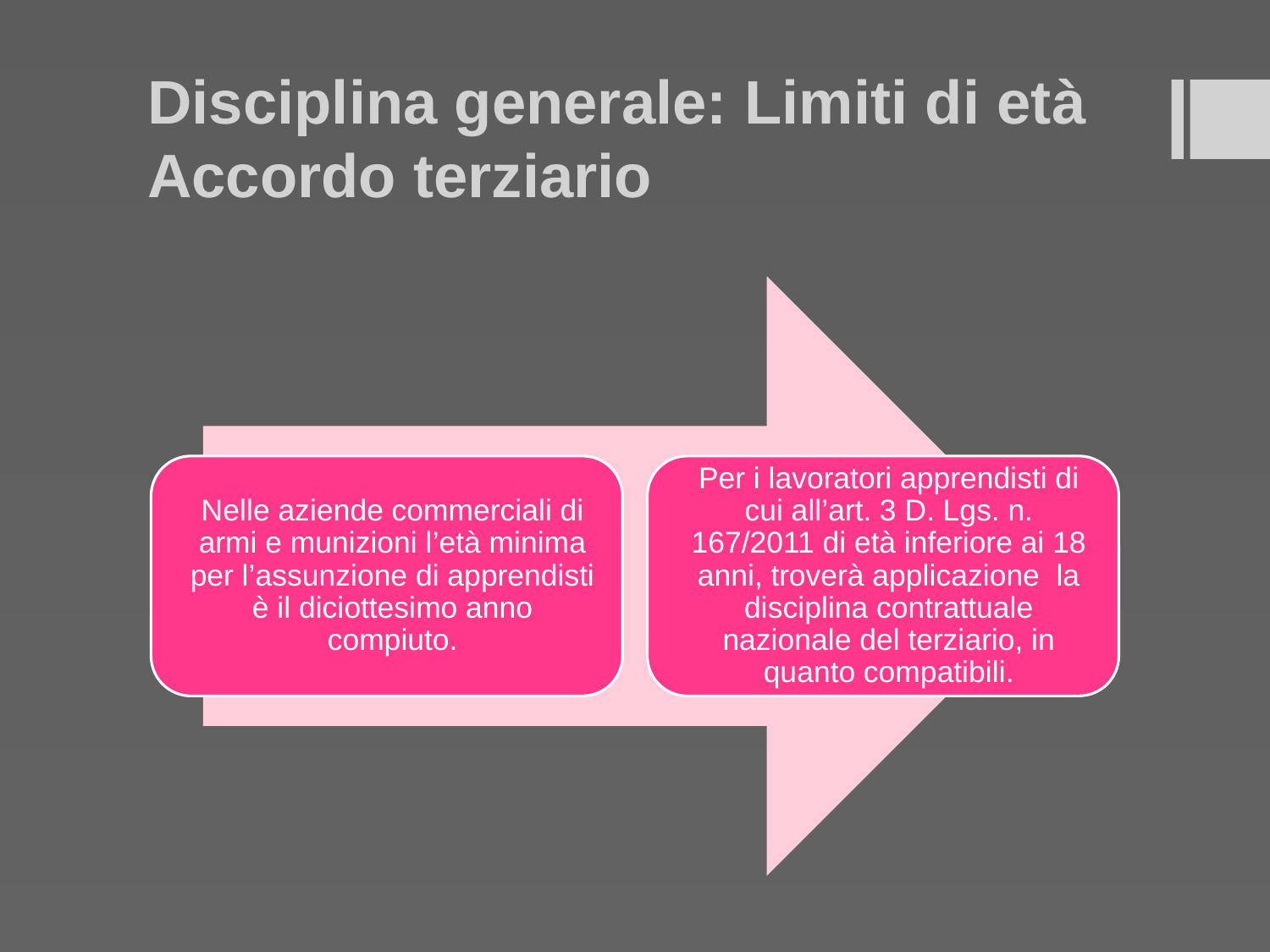

# Disciplina generale: Limiti di età Accordo terziario
Nelle aziende commerciali di armi e munizioni l’età minima per l’assunzione di apprendisti è il diciottesimo anno compiuto.
Per i lavoratori apprendisti di cui all’art. 3 D. Lgs. n. 167/2011 di età inferiore ai 18 anni, troverà applicazione  la disciplina contrattuale nazionale del terziario, in quanto compatibili.